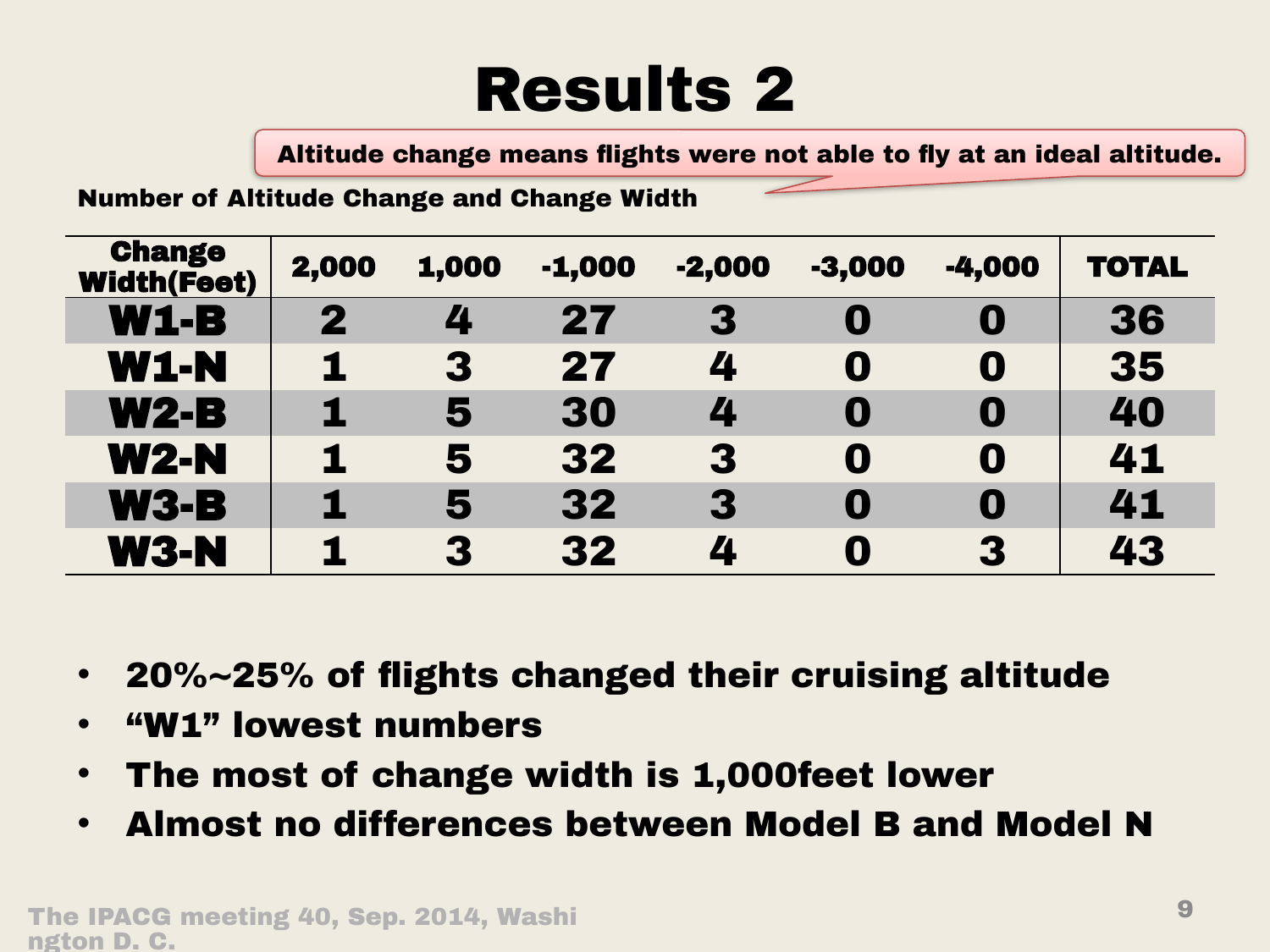

# Results 2
Altitude change means flights were not able to fly at an ideal altitude.
Number of Altitude Change and Change Width
| Change Width(Feet) | 2,000 | 1,000 | -1,000 | -2,000 | -3,000 | -4,000 | TOTAL |
| --- | --- | --- | --- | --- | --- | --- | --- |
| W1-B | 2 | 4 | 27 | 3 | 0 | 0 | 36 |
| W1-N | 1 | 3 | 27 | 4 | 0 | 0 | 35 |
| W2-B | 1 | 5 | 30 | 4 | 0 | 0 | 40 |
| W2-N | 1 | 5 | 32 | 3 | 0 | 0 | 41 |
| W3-B | 1 | 5 | 32 | 3 | 0 | 0 | 41 |
| W3-N | 1 | 3 | 32 | 4 | 0 | 3 | 43 |
20%~25% of flights changed their cruising altitude
“W1” lowest numbers
The most of change width is 1,000feet lower
Almost no differences between Model B and Model N
9
The IPACG meeting 40, Sep. 2014, Washington D. C.